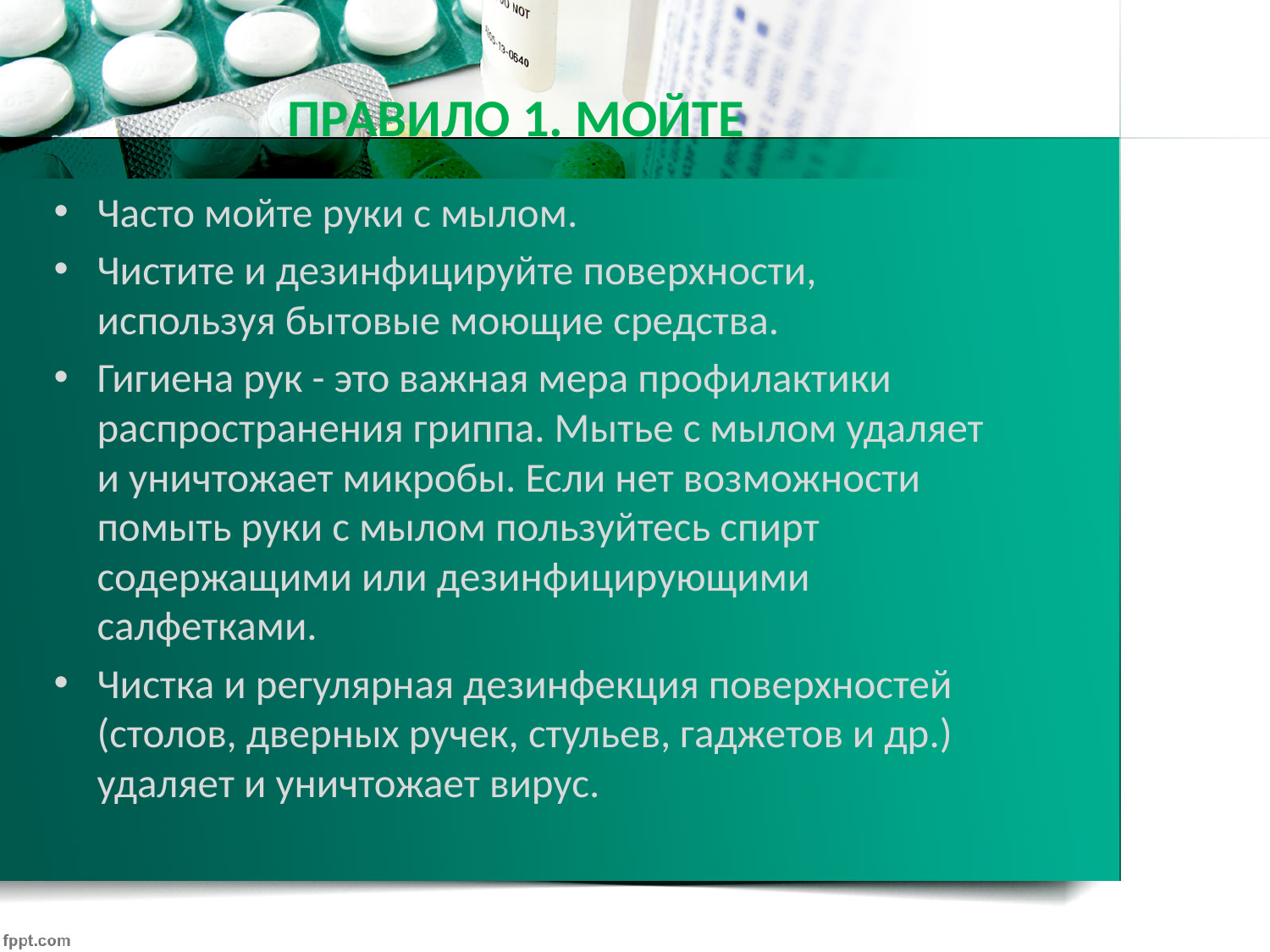

# ПРАВИЛО 1. МОЙТЕ
Часто мойте руки с мылом.
Чистите и дезинфицируйте поверхности, используя бытовые моющие средства.
Гигиена рук - это важная мера профилактики распространения гриппа. Мытье с мылом удаляет и уничтожает микробы. Если нет возможности помыть руки с мылом пользуйтесь спирт содержащими или дезинфицирующими салфетками.
Чистка и регулярная дезинфекция поверхностей (столов, дверных ручек, стульев, гаджетов и др.) удаляет и уничтожает вирус.